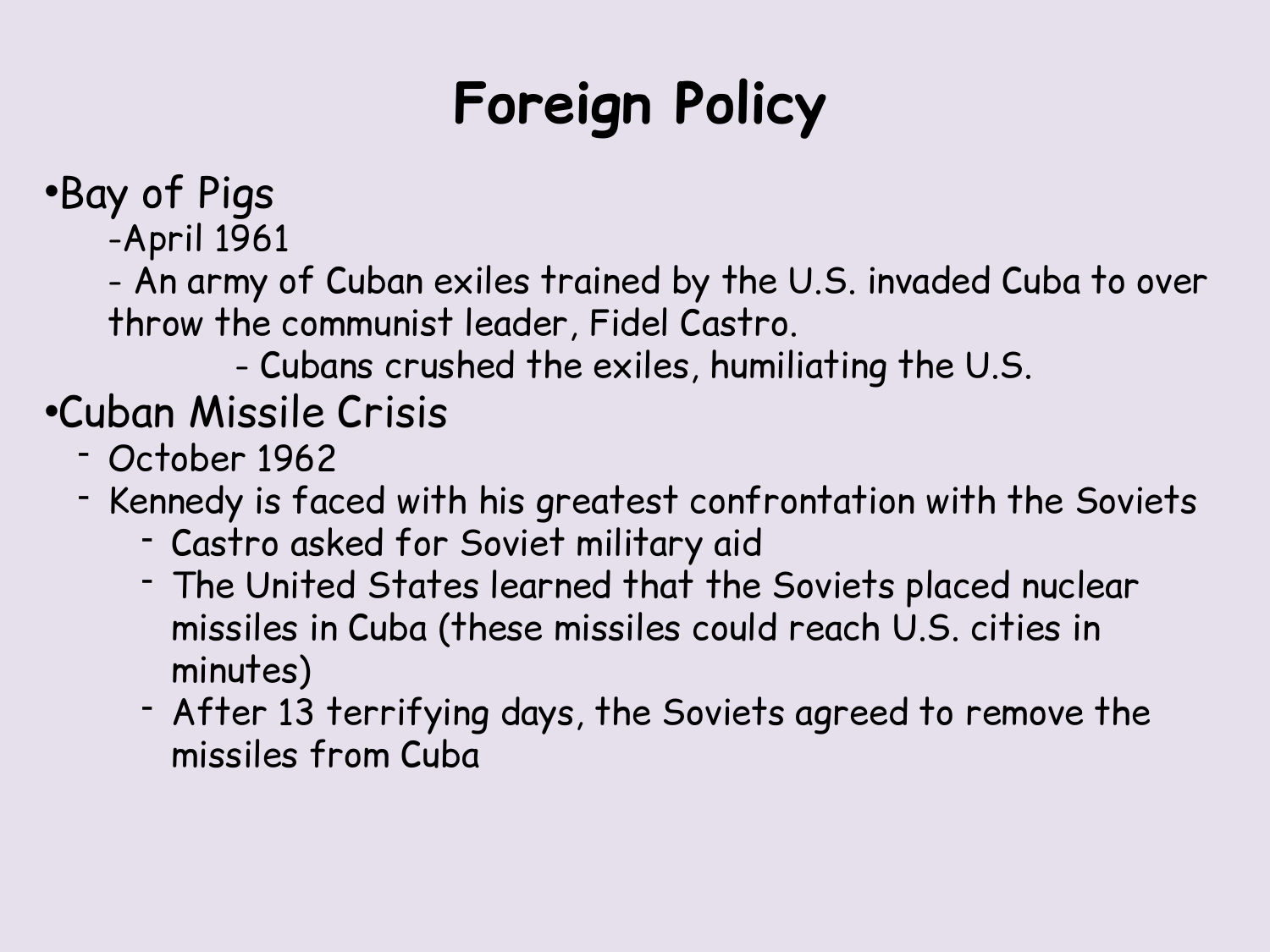

# Foreign Policy
Bay of Pigs
-April 1961
- An army of Cuban exiles trained by the U.S. invaded Cuba to over throw the communist leader, Fidel Castro.
	- Cubans crushed the exiles, humiliating the U.S.
Cuban Missile Crisis
October 1962
Kennedy is faced with his greatest confrontation with the Soviets
Castro asked for Soviet military aid
The United States learned that the Soviets placed nuclear missiles in Cuba (these missiles could reach U.S. cities in minutes)
After 13 terrifying days, the Soviets agreed to remove the missiles from Cuba